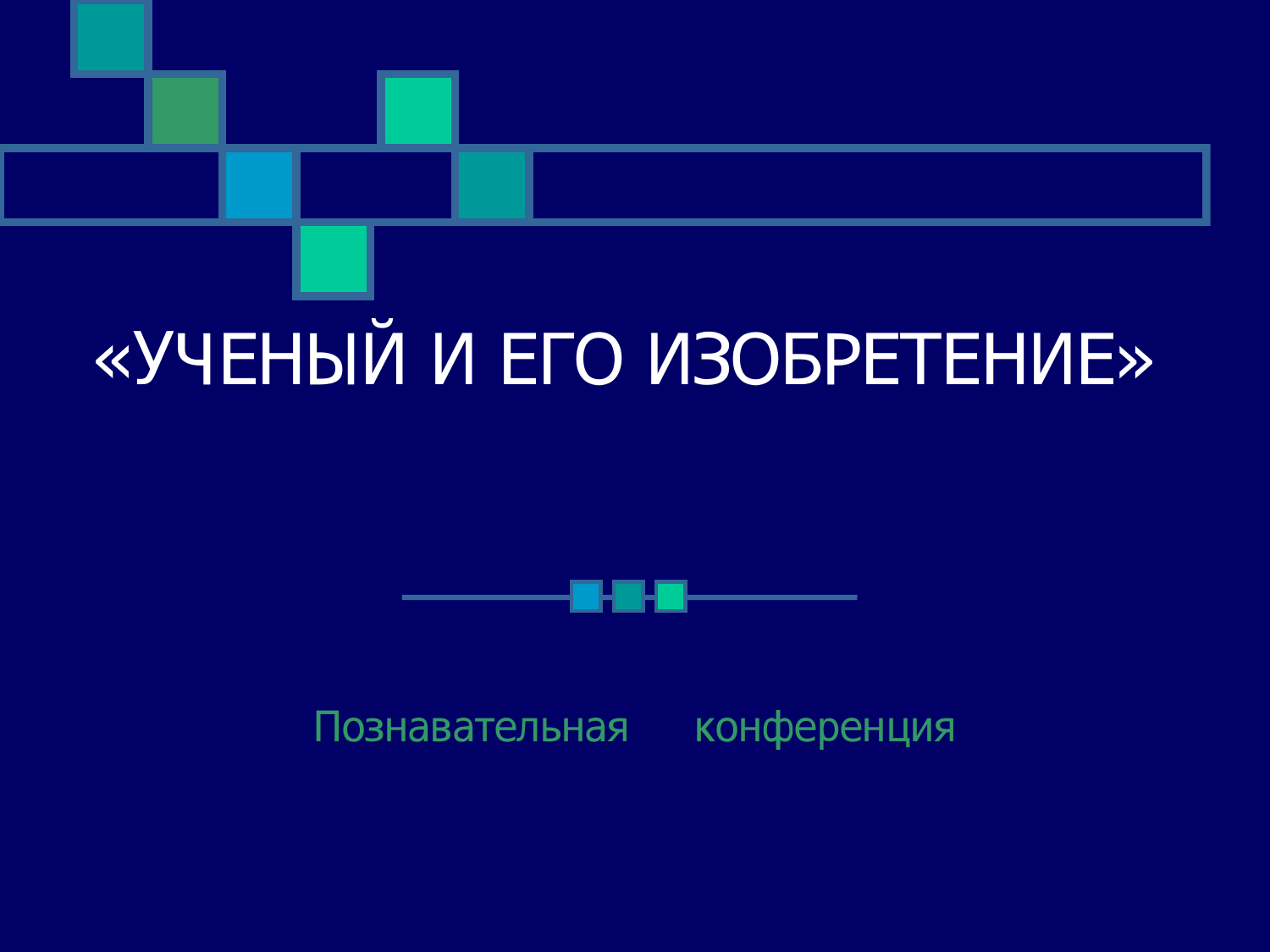

# «УЧЕНЫЙ И ЕГО ИЗОБРЕТЕНИЕ»
Познавательная     конференция